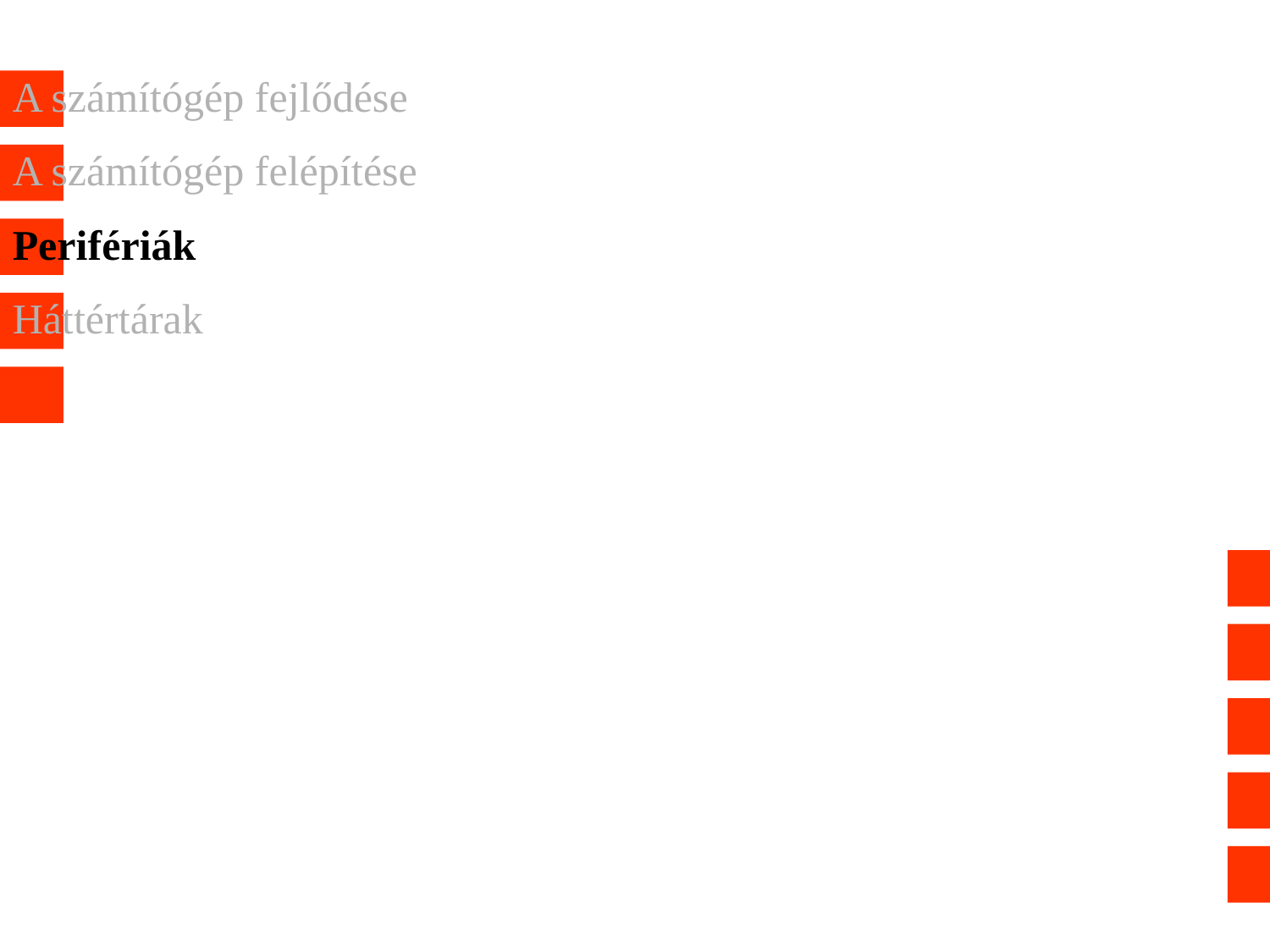

A számítógép fejlődése
A számítógép felépítése
Perifériák
Háttértárak